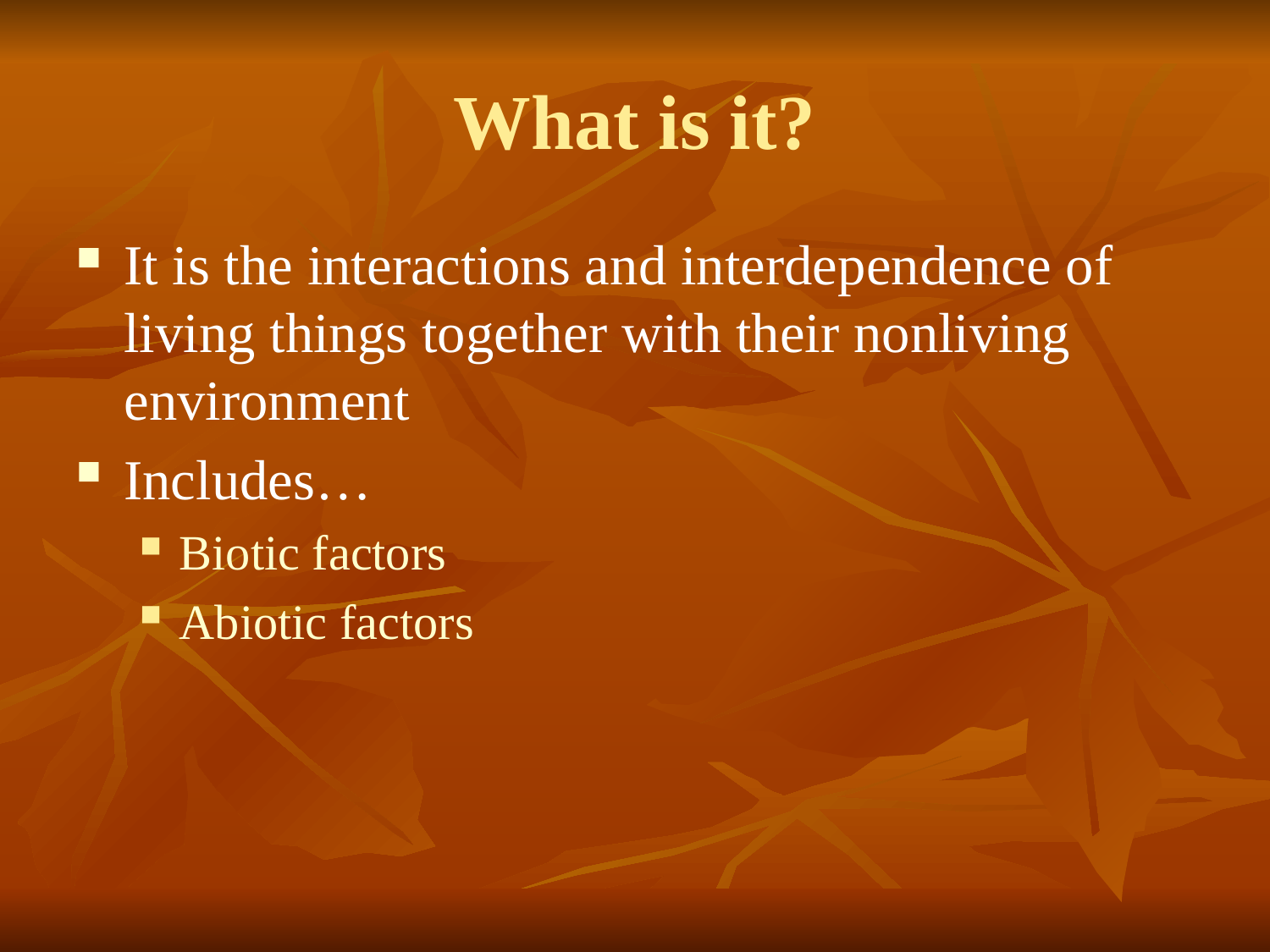

What is it?
It is the interactions and interdependence of living things together with their nonliving environment
Includes…
Biotic factors
Abiotic factors